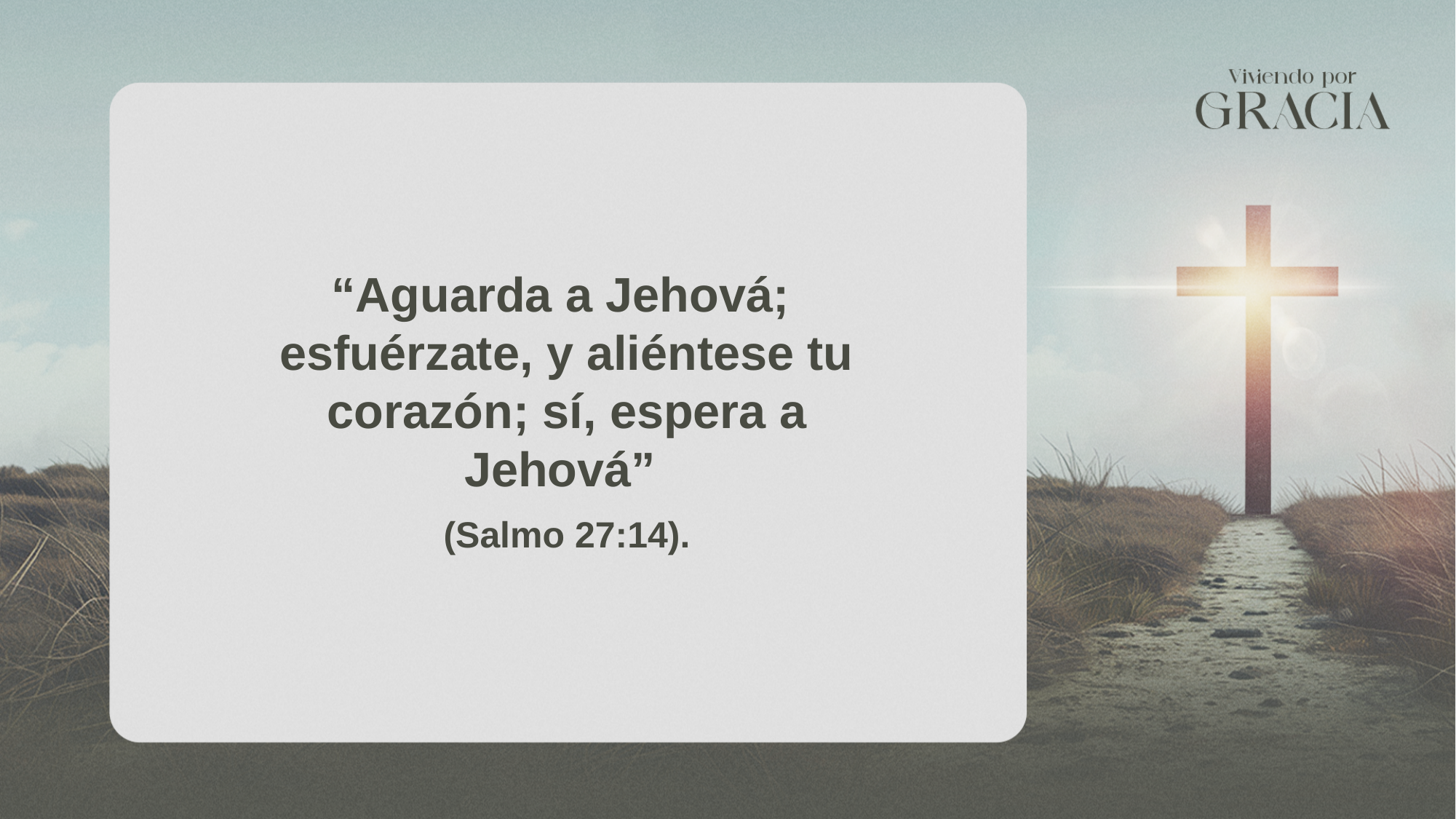

“Aguarda a Jehová;  esfuérzate, y aliéntese tu corazón; sí, espera a Jehová”
(Salmo 27:14).